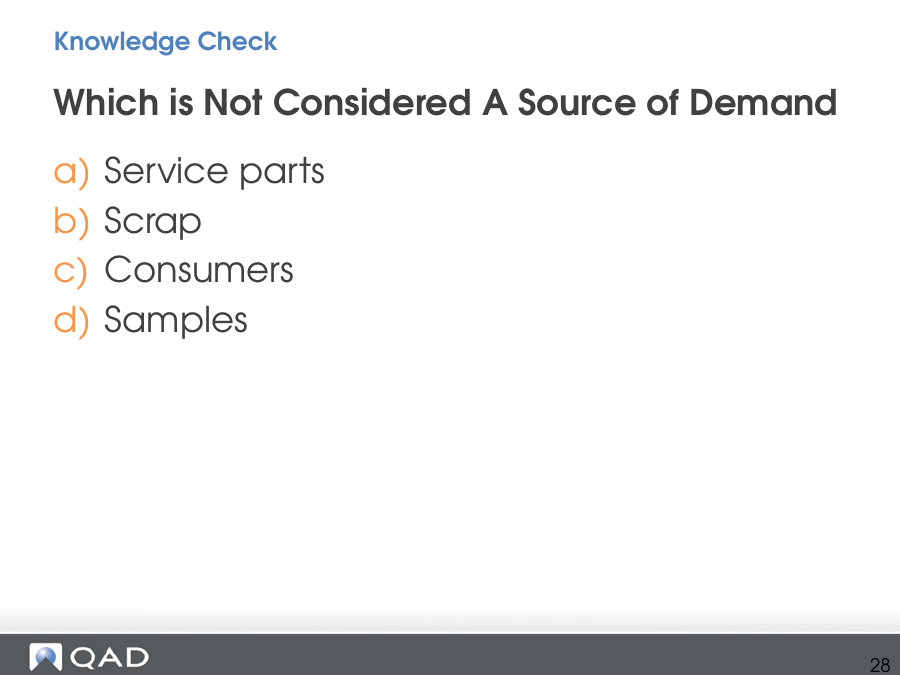

Knowledge Check
# Which is Not Considered A Source of Demand
Service parts
Scrap
Consumers
Samples

28